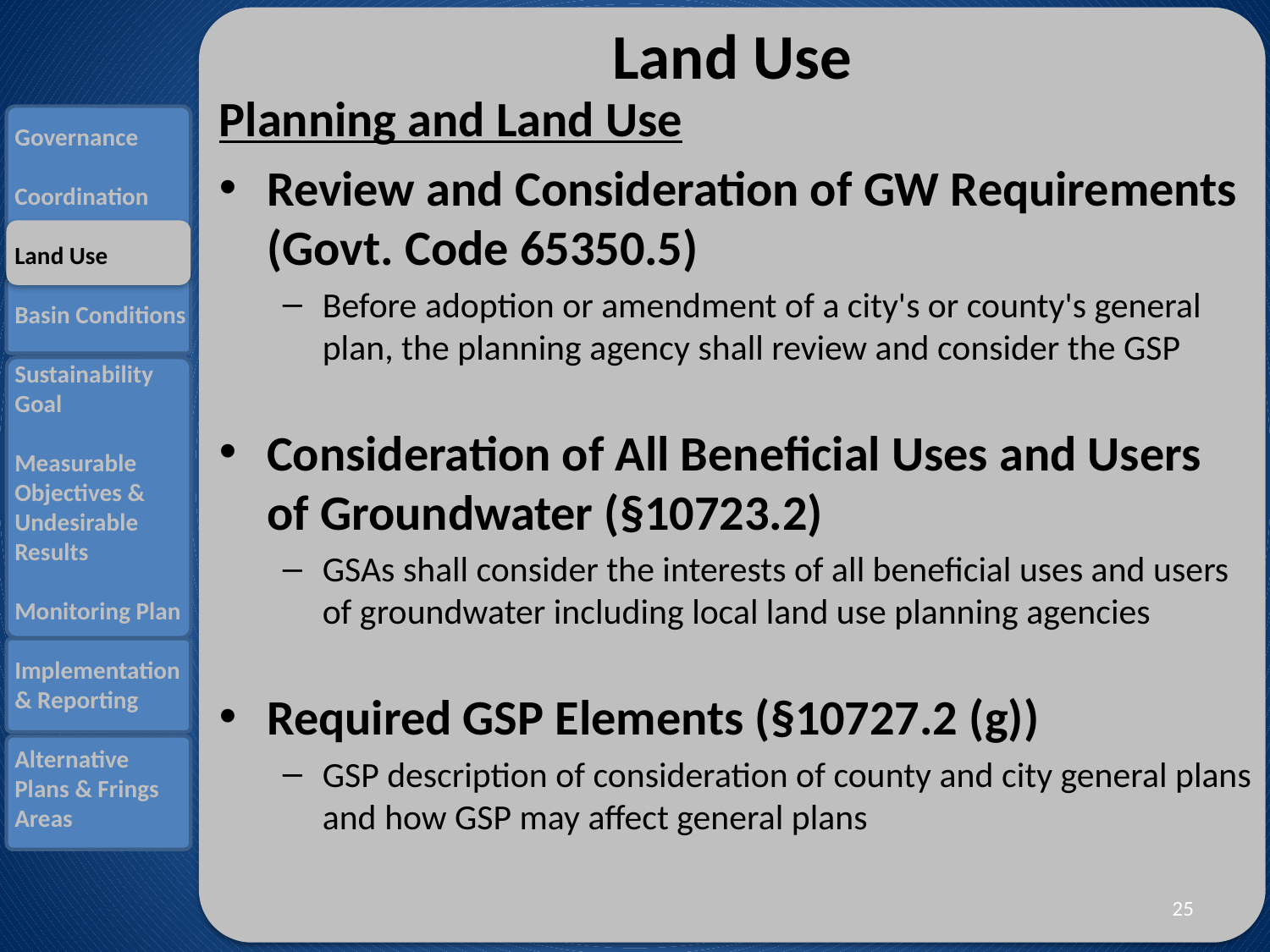

# Land Use

Planning and Land Use
Review and Consideration of GW Requirements (Govt. Code 65350.5)
Before adoption or amendment of a city's or county's general plan, the planning agency shall review and consider the GSP

Consideration of All Beneficial Uses and Users of Groundwater (§10723.2)
GSAs shall consider the interests of all beneficial uses and users of groundwater including local land use planning agencies

Required GSP Elements (§10727.2 (g))
GSP description of consideration of county and city general plans and how GSP may affect general plans

Governance

Coordination

Land Use

Basin Conditions

Sustainability Goal

Measurable Objectives & Undesirable Results

Monitoring Plan

Implementation & Reporting

Alternative  Plans & Frings Areas

25